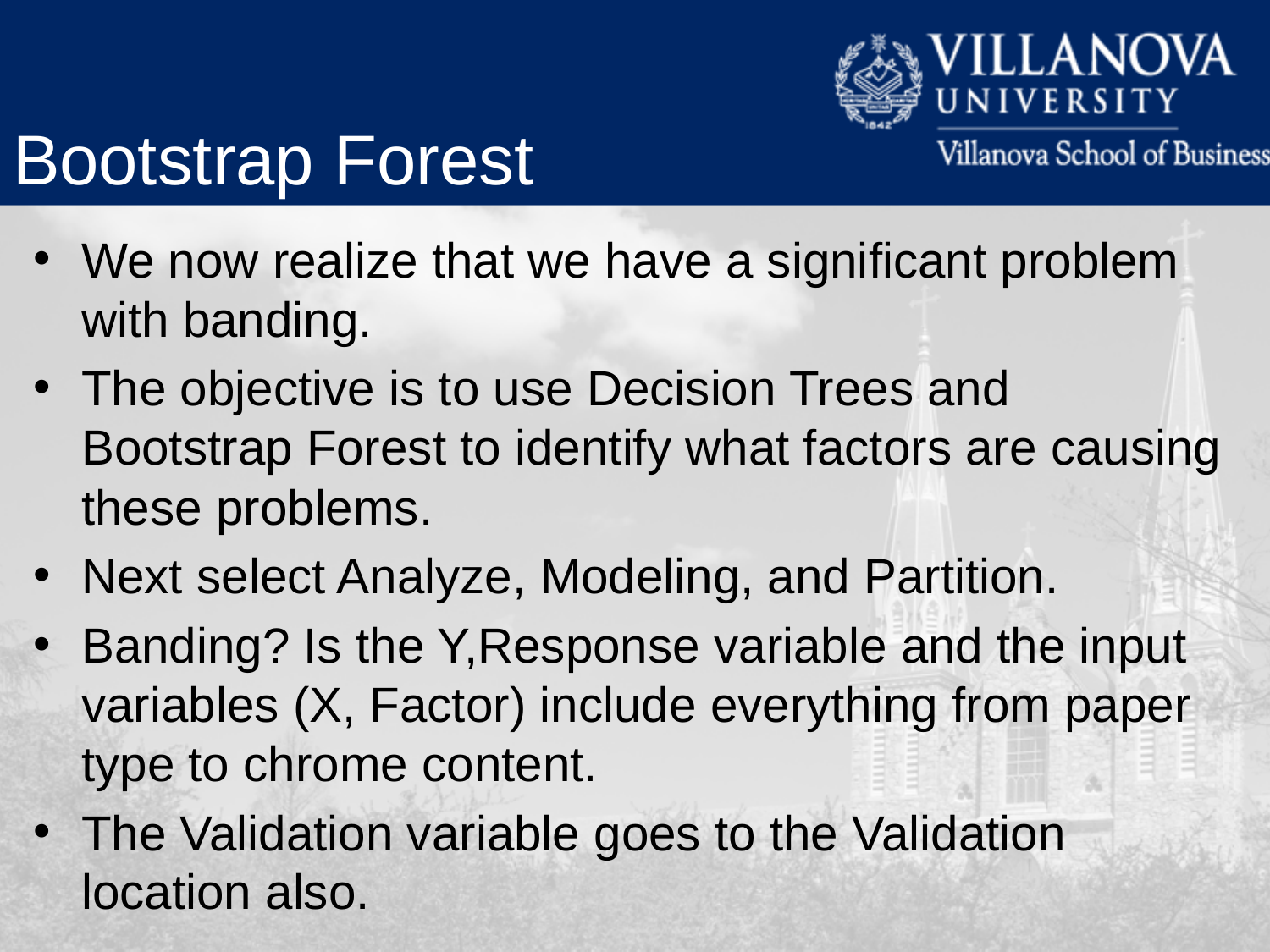

Bootstrap Forest
We now realize that we have a significant problem with banding.
The objective is to use Decision Trees and Bootstrap Forest to identify what factors are causing these problems.
Next select Analyze, Modeling, and Partition.
Banding? Is the Y,Response variable and the input variables (X, Factor) include everything from paper type to chrome content.
The Validation variable goes to the Validation location also.